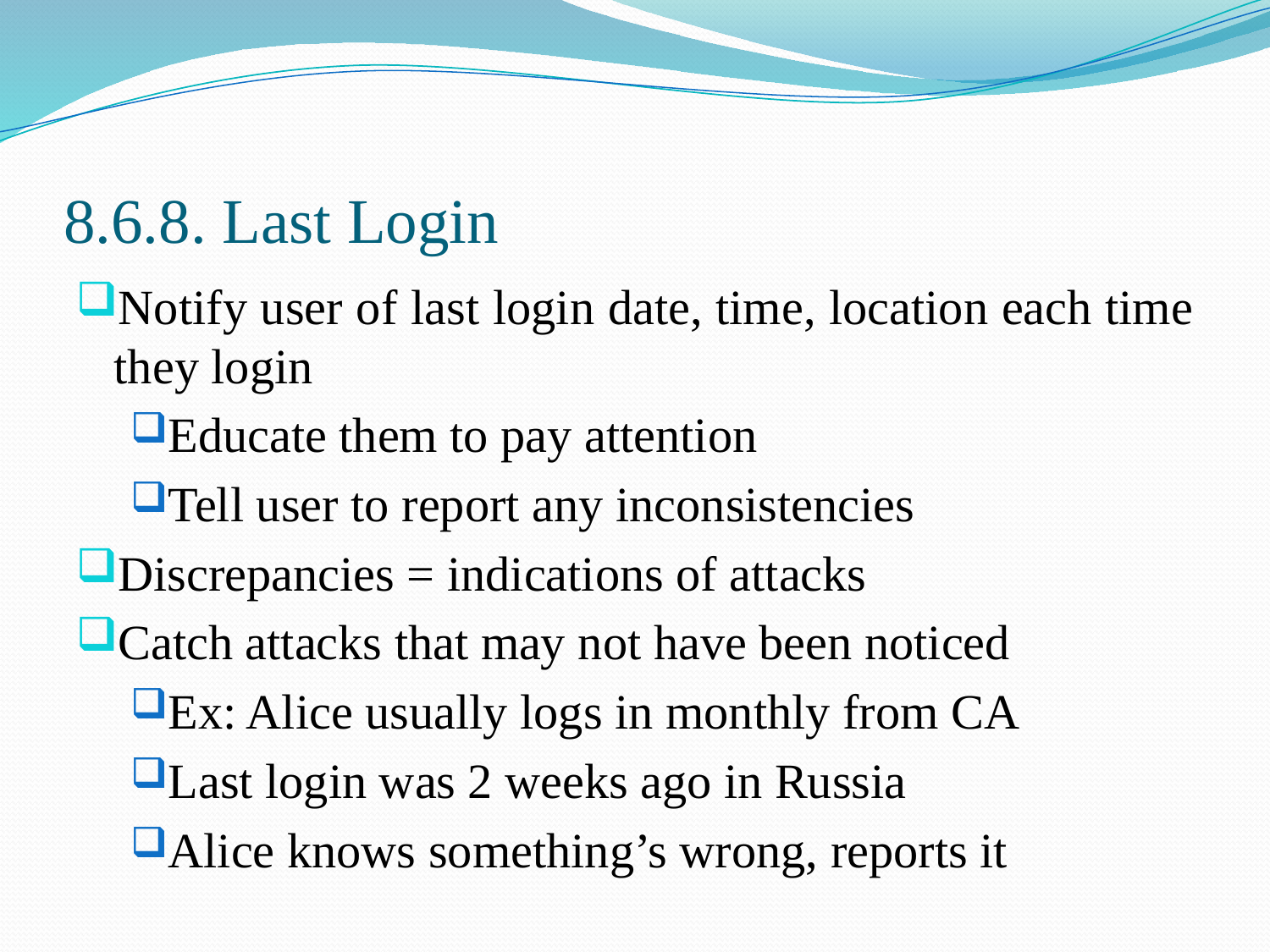

# 8.6.8. Last Login
Notify user of last login date, time, location each time they login
Educate them to pay attention
Tell user to report any inconsistencies
Discrepancies = indications of attacks
Catch attacks that may not have been noticed
Ex: Alice usually logs in monthly from CA
Last login was 2 weeks ago in Russia
Alice knows something’s wrong, reports it